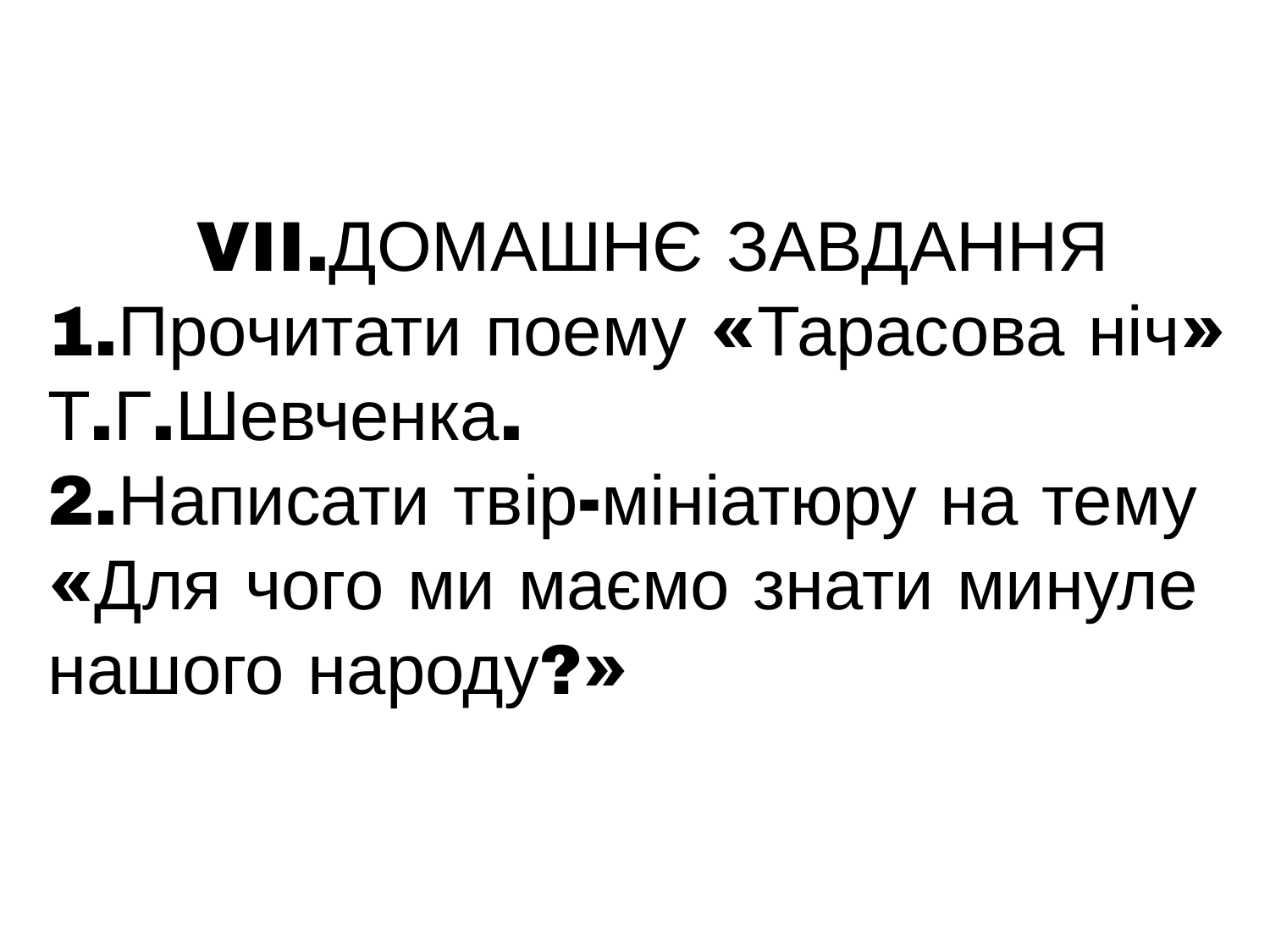

VII.ДОМАШНЄ ЗАВДАННЯ
1.Прочитати поему «Тарасова ніч» Т.Г.Шевченка.
2.Написати твір-мініатюру на тему «Для чого ми маємо знати минуле нашого народу?»